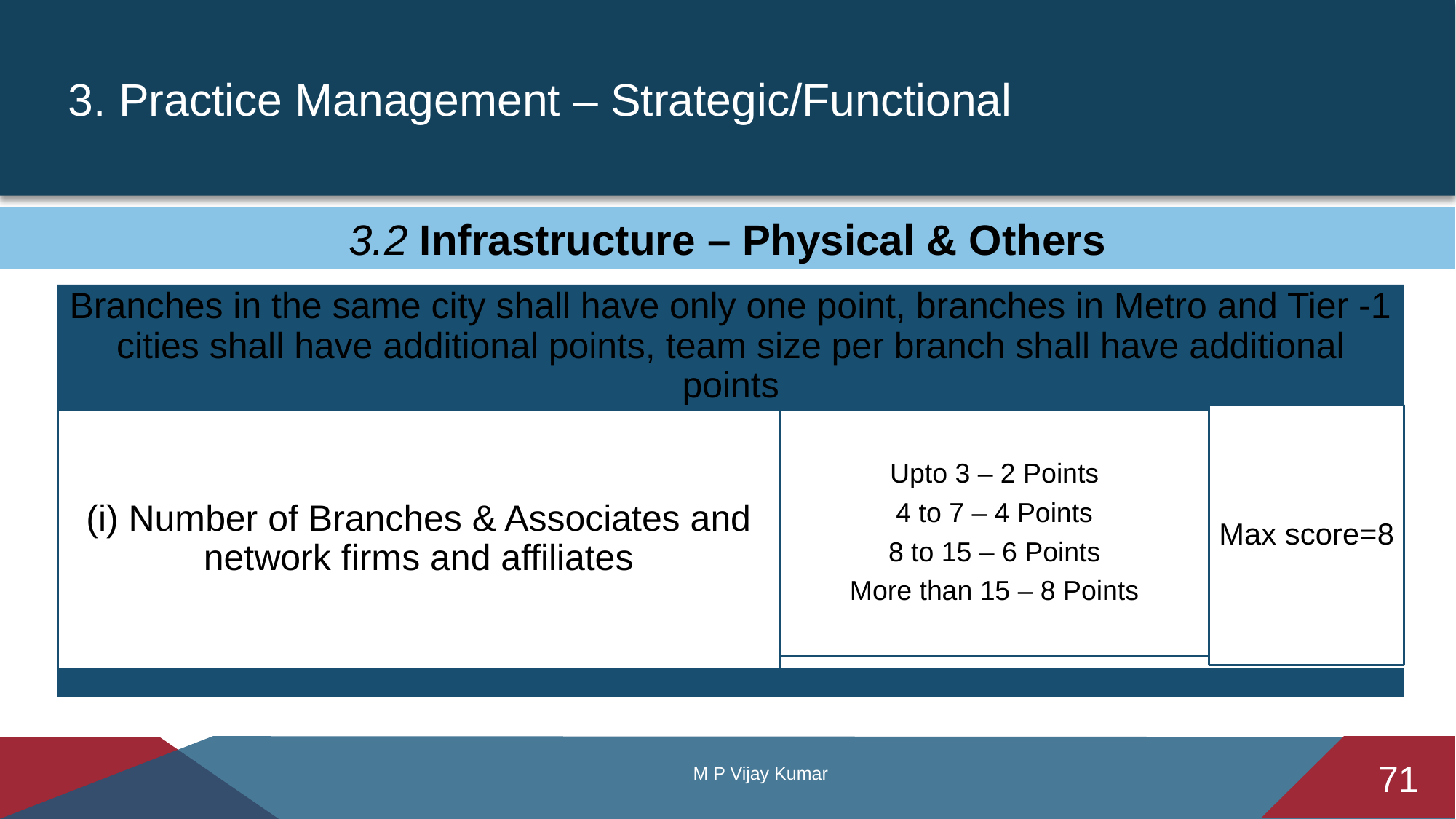

3. Practice Management – Strategic/Functional
3.2 Infrastructure – Physical & Others
Branches in the same city shall have only one point, branches in Metro and Tier -1 cities shall have additional points, team size per branch shall have additional points
(i) Number of Branches & Associates and network firms and affiliates
Upto 3 – 2 Points
4 to 7 – 4 Points
8 to 15 – 6 Points
More than 15 – 8 Points
Max score=8